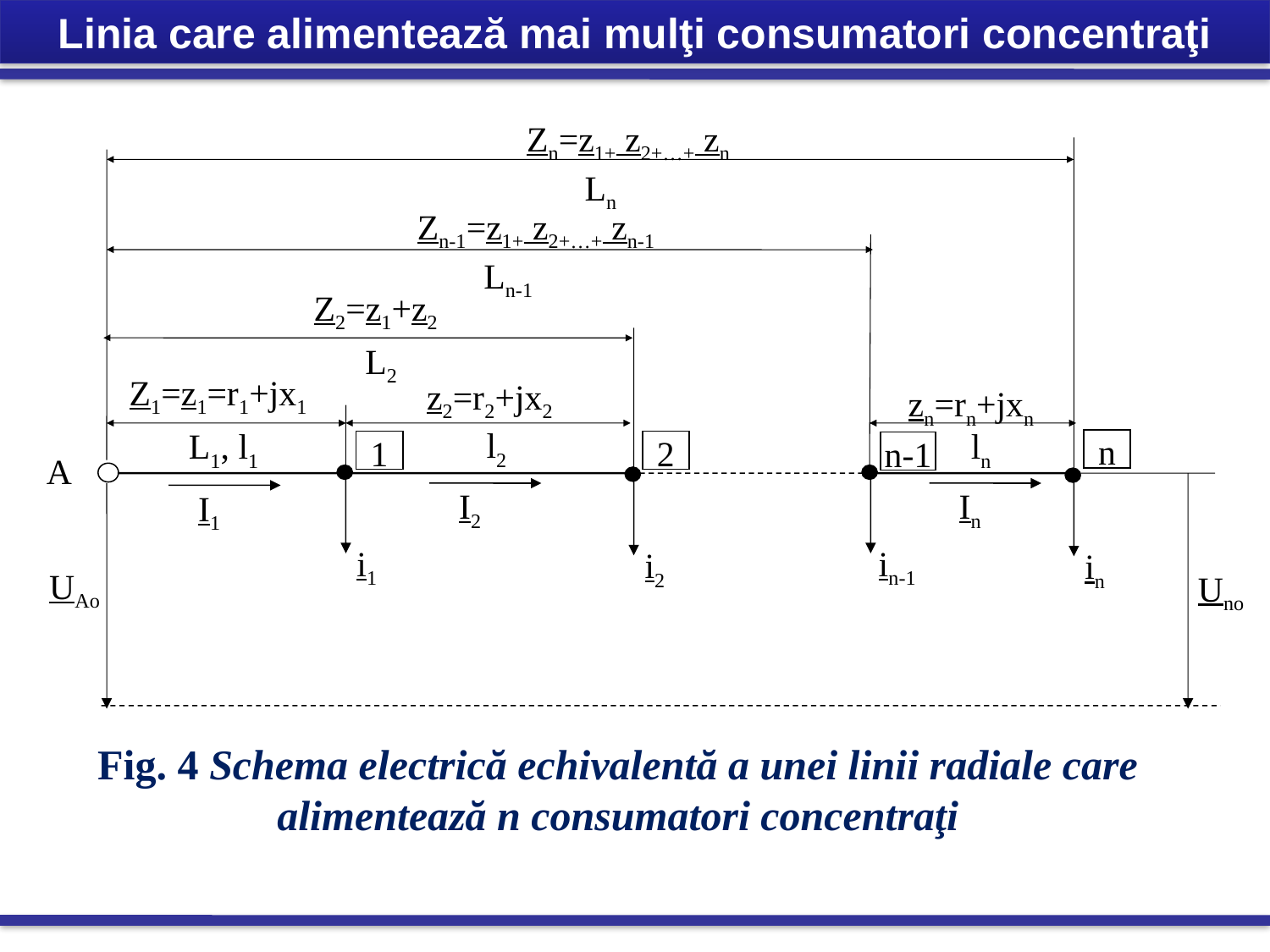

Linia care alimentează mai mulţi consumatori concentraţi

Zn=z1+ z2+…+ zn

Ln
Zn-1=z1+ z2+…+ zn-1

Ln-1
Z2=z1+z2

L2
Z1=z1=r1+jx1
z2=r2+jx2
zn=rn+jxn

 l2

L1, l1
 ln
n
1
2
n-1
A

I2
In

I1
i1
in-1
i2
in
UAo
Uno

Fig. 4 Schema electrică echivalentă a unei linii radiale care alimentează n consumatori concentraţi